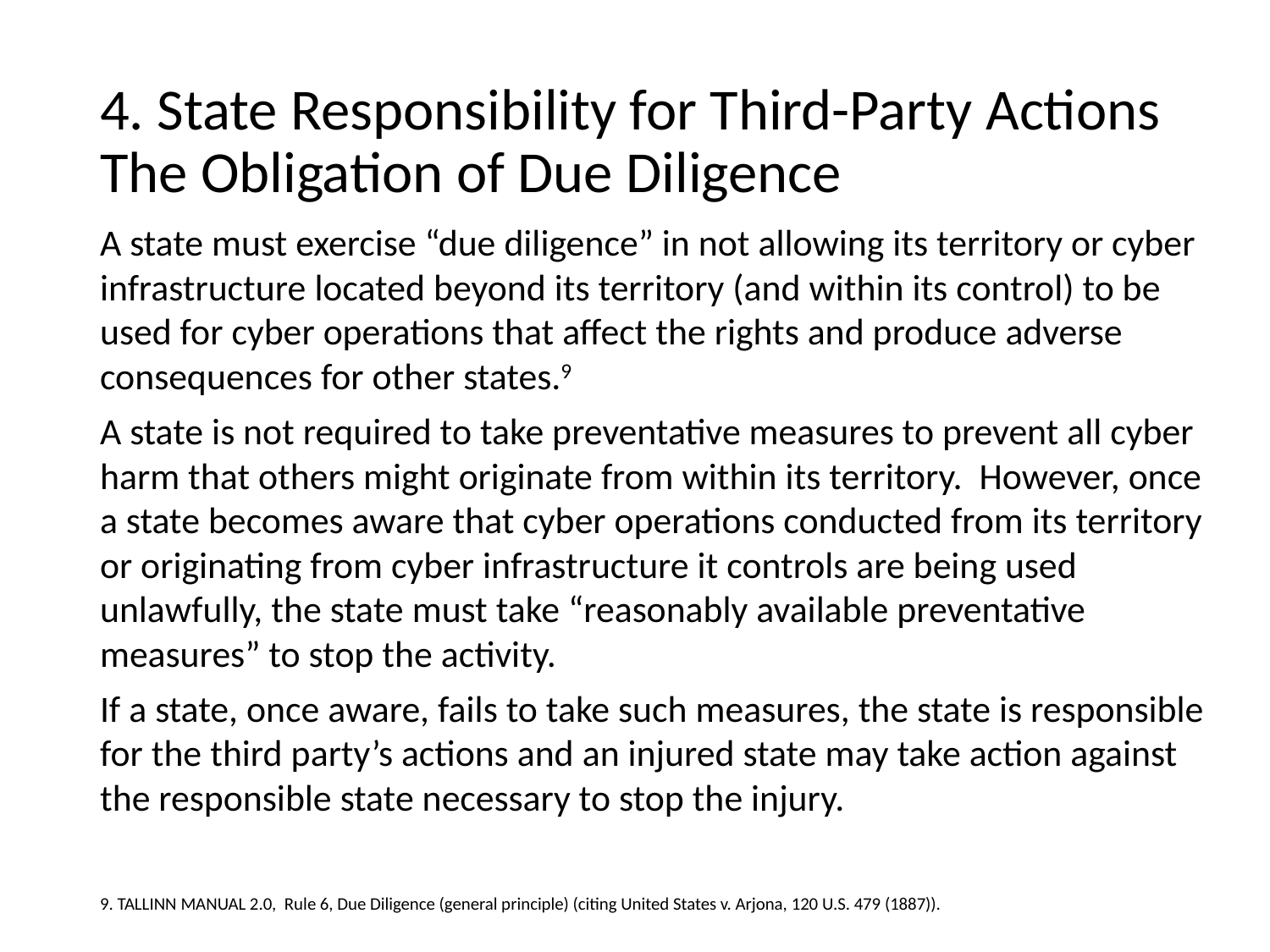

# 4. State Responsibility for Third-Party Actions The Obligation of Due Diligence
A state must exercise “due diligence” in not allowing its territory or cyber infrastructure located beyond its territory (and within its control) to be used for cyber operations that affect the rights and produce adverse consequences for other states.9
A state is not required to take preventative measures to prevent all cyber harm that others might originate from within its territory.  However, once a state becomes aware that cyber operations conducted from its territory or originating from cyber infrastructure it controls are being used unlawfully, the state must take “reasonably available preventative measures” to stop the activity.
If a state, once aware, fails to take such measures, the state is responsible for the third party’s actions and an injured state may take action against the responsible state necessary to stop the injury.

9. TALLINN MANUAL 2.0,  Rule 6, Due Diligence (general principle) (citing United States v. Arjona, 120 U.S. 479 (1887)).